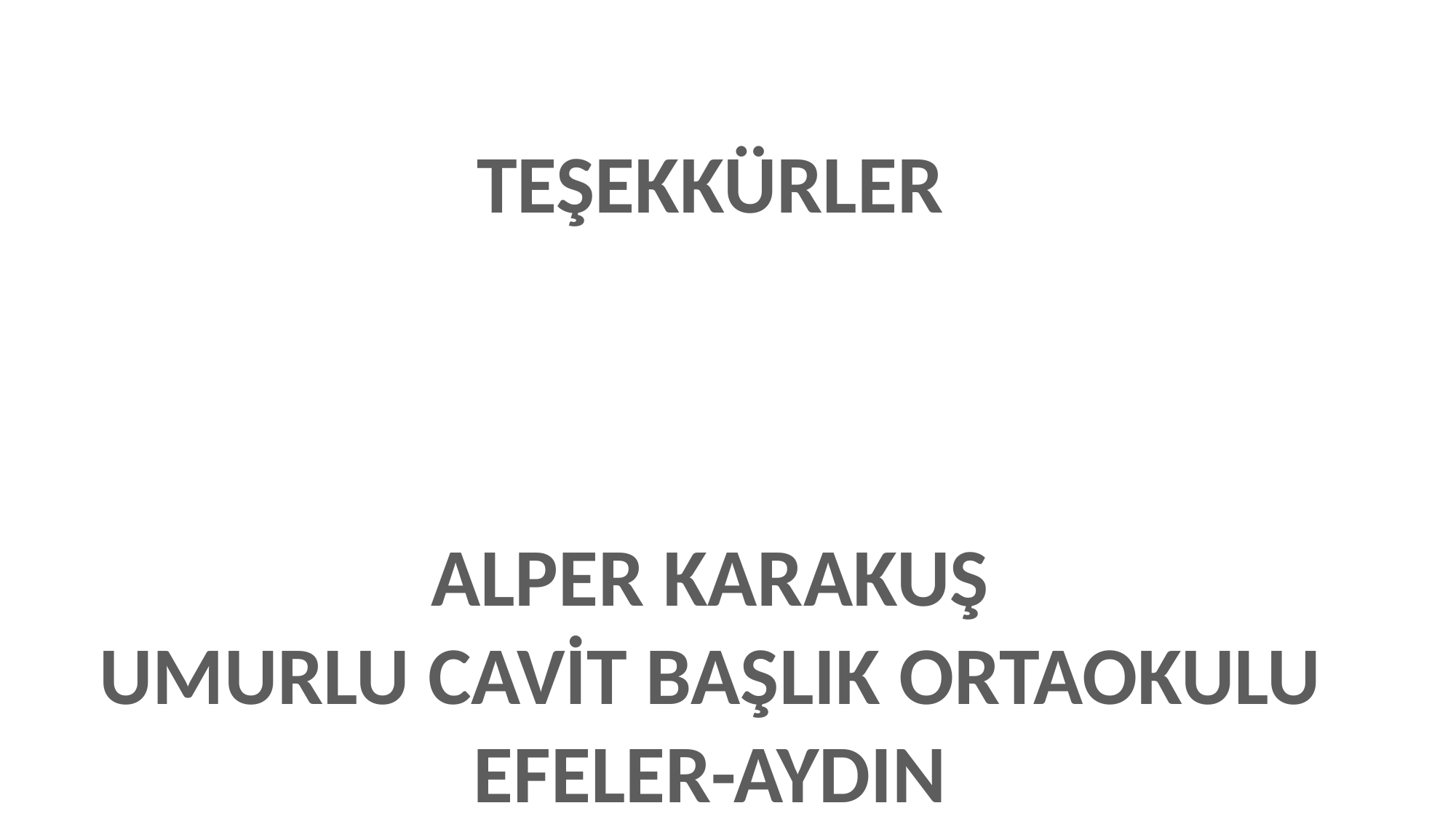

TEŞEKKÜRLER

ALPER KARAKUŞ
UMURLU CAVİT BAŞLIK ORTAOKULU
EFELER-AYDIN